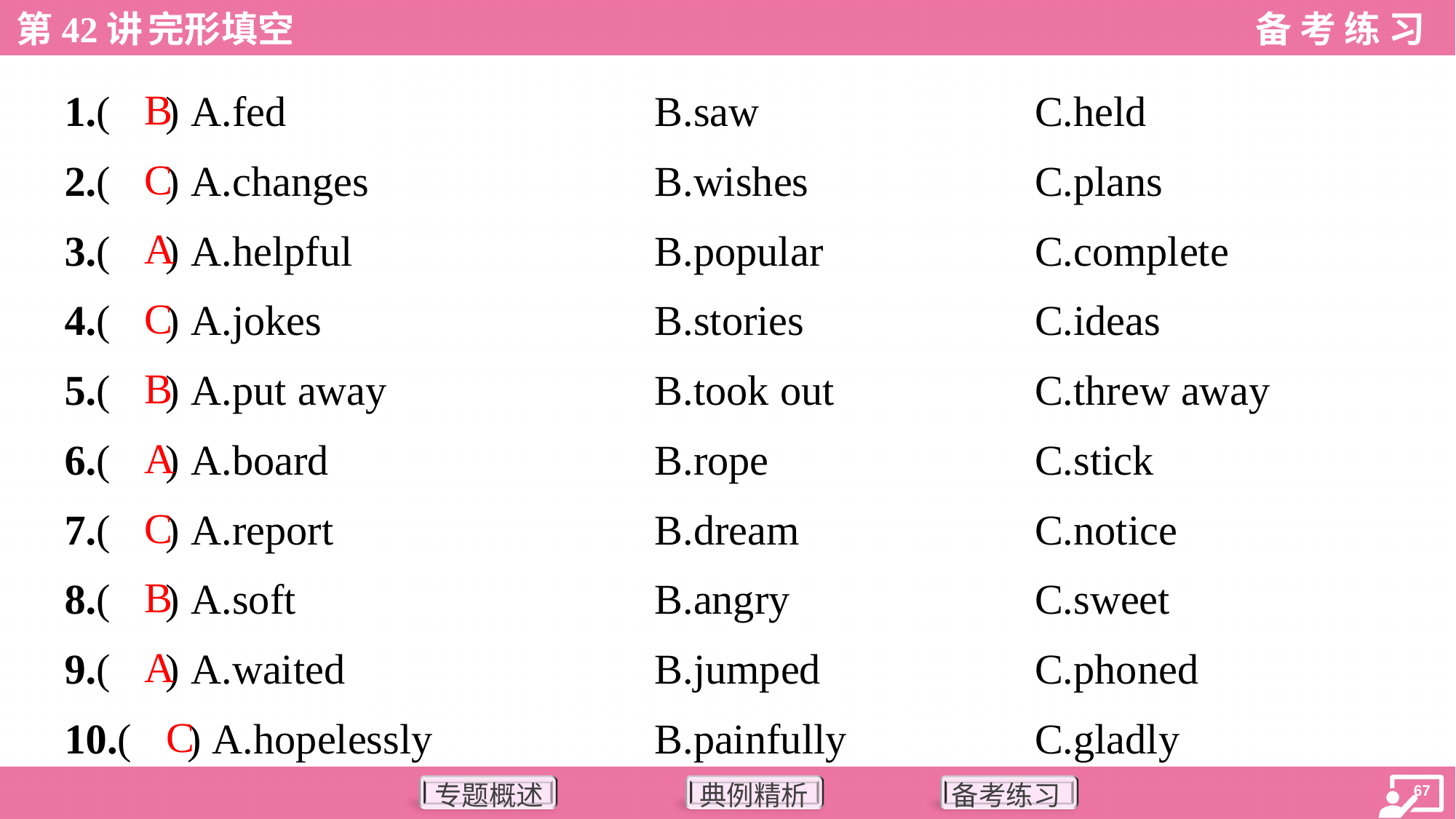

B
1.(     ) A.fed	B.saw	C.held
C
2.(     ) A.changes	B.wishes	C.plans
A
3.(     ) A.helpful	B.popular	C.complete
C
4.(     ) A.jokes	B.stories	C.ideas
B
5.(     ) A.put away	B.took out	C.threw away
A
6.(     ) A.board	B.rope	C.stick
C
7.(     ) A.report	B.dream	C.notice
B
8.(     ) A.soft	B.angry	C.sweet
A
9.(     ) A.waited	B.jumped	C.phoned
C
10.(     ) A.hopelessly	B.painfully	C.gladly